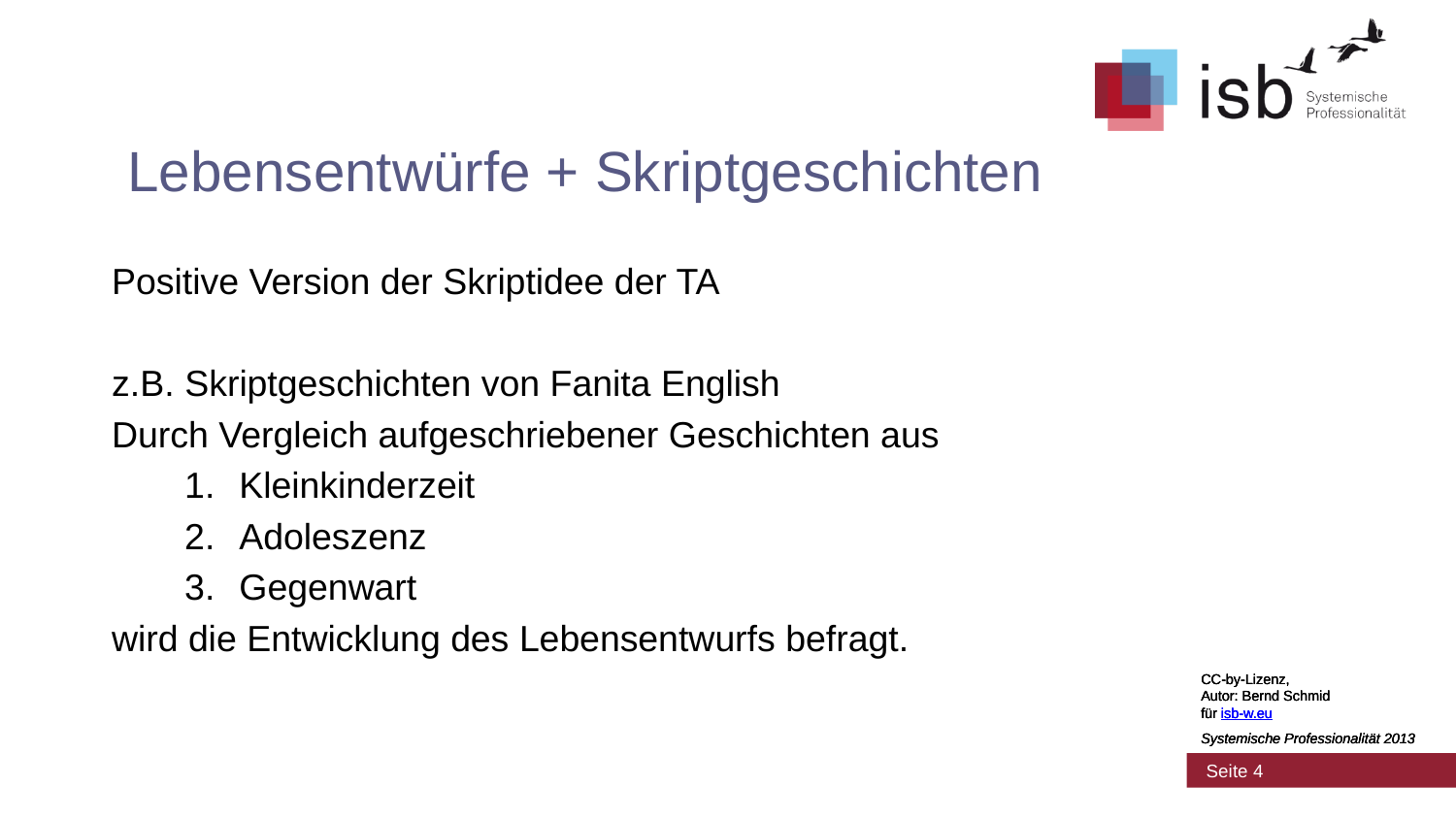

# Lebensentwürfe + Skriptgeschichten
Positive Version der Skriptidee der TA

z.B. Skriptgeschichten von Fanita English
Durch Vergleich aufgeschriebener Geschichten aus
Kleinkinderzeit
Adoleszenz
Gegenwart
wird die Entwicklung des Lebensentwurfs befragt.

CC-by-Lizenz,
Autor: Bernd Schmid
für isb-w.eu
Systemische Professionalität 2013

CC-by-Lizenz,
Autor: Bernd Schmid
für isb-w.eu
Systemische Professionalität 2013
 Seite 4